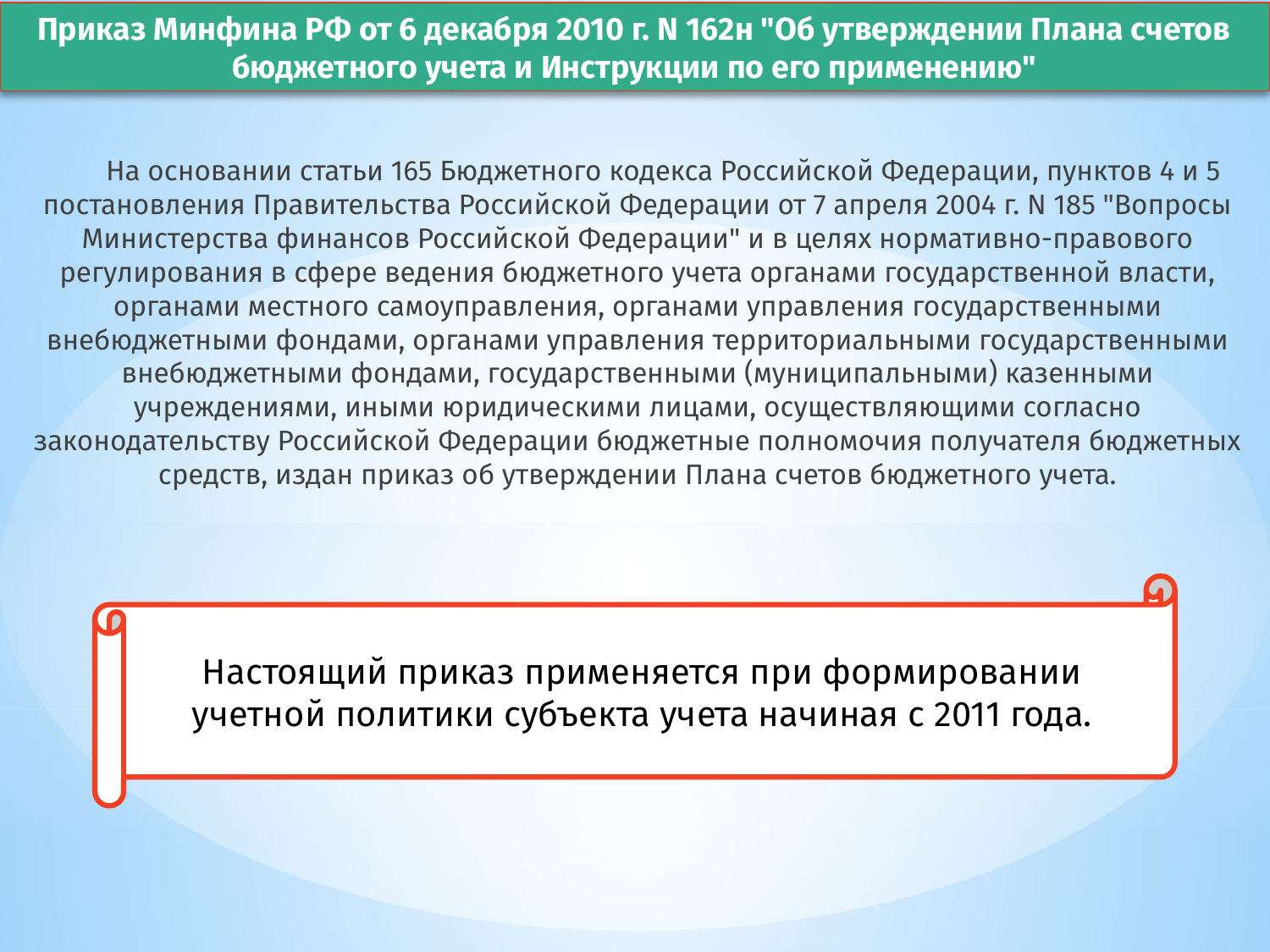

Приказ Минфина РФ от 6 декабря 2010 г. N 162н "Об утверждении Плана счетов бюджетного учета и Инструкции по его применению"
       На основании статьи 165 Бюджетного кодекса Российской Федерации, пунктов 4 и 5 постановления Правительства Российской Федерации от 7 апреля 2004 г. N 185 "Вопросы Министерства финансов Российской Федерации" и в целях нормативно-правового регулирования в сфере ведения бюджетного учета органами государственной власти, органами местного самоуправления, органами управления государственными внебюджетными фондами, органами управления территориальными государственными внебюджетными фондами, государственными (муниципальными) казенными учреждениями, иными юридическими лицами, осуществляющими согласно законодательству Российской Федерации бюджетные полномочия получателя бюджетных средств, издан приказ об утверждении Плана счетов бюджетного учета.

Настоящий приказ применяется при формировании учетной политики субъекта учета начиная с 2011 года.